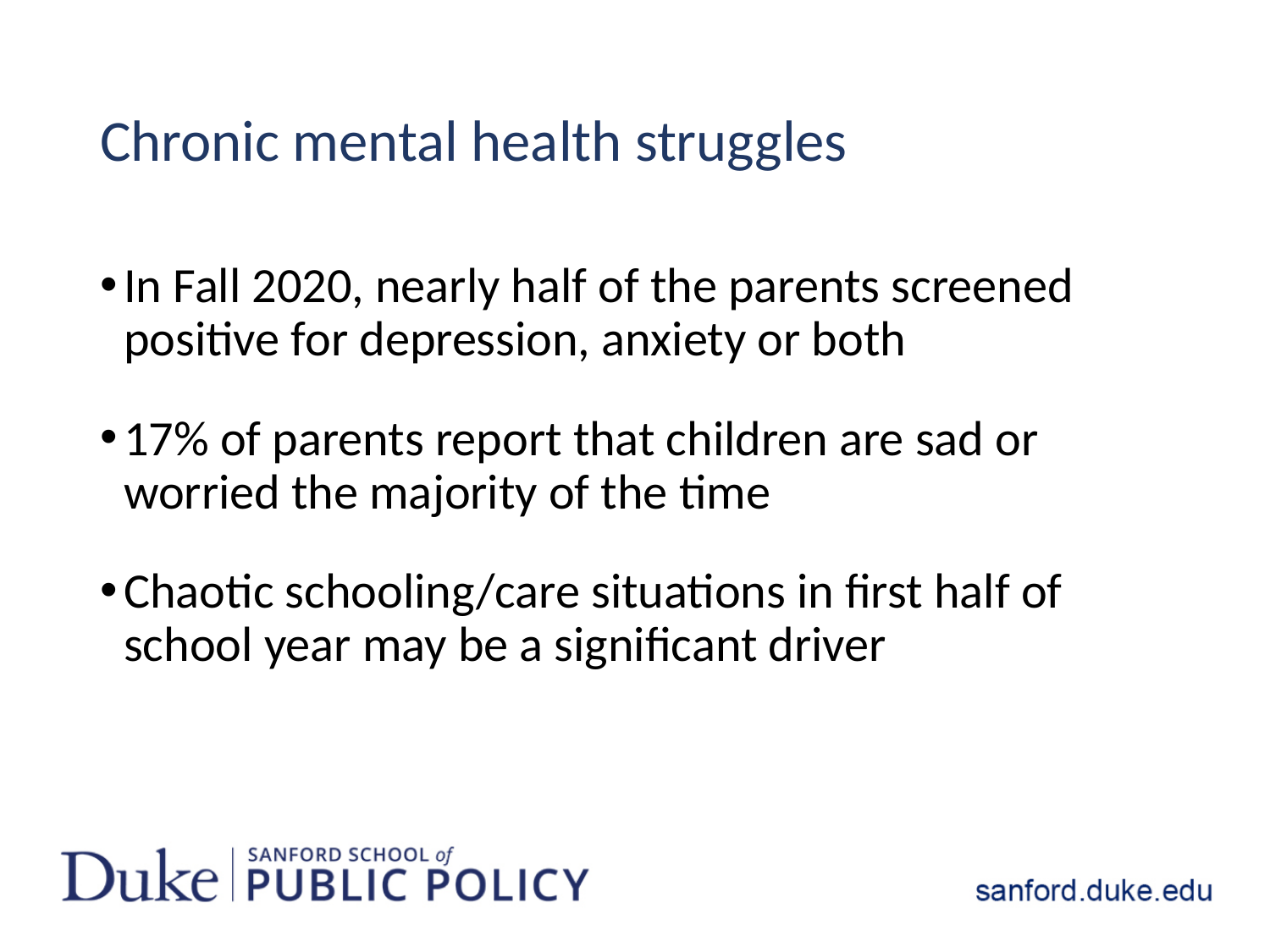

# Chronic mental health struggles
In Fall 2020, nearly half of the parents screened positive for depression, anxiety or both

17% of parents report that children are sad or worried the majority of the time

Chaotic schooling/care situations in first half of school year may be a significant driver